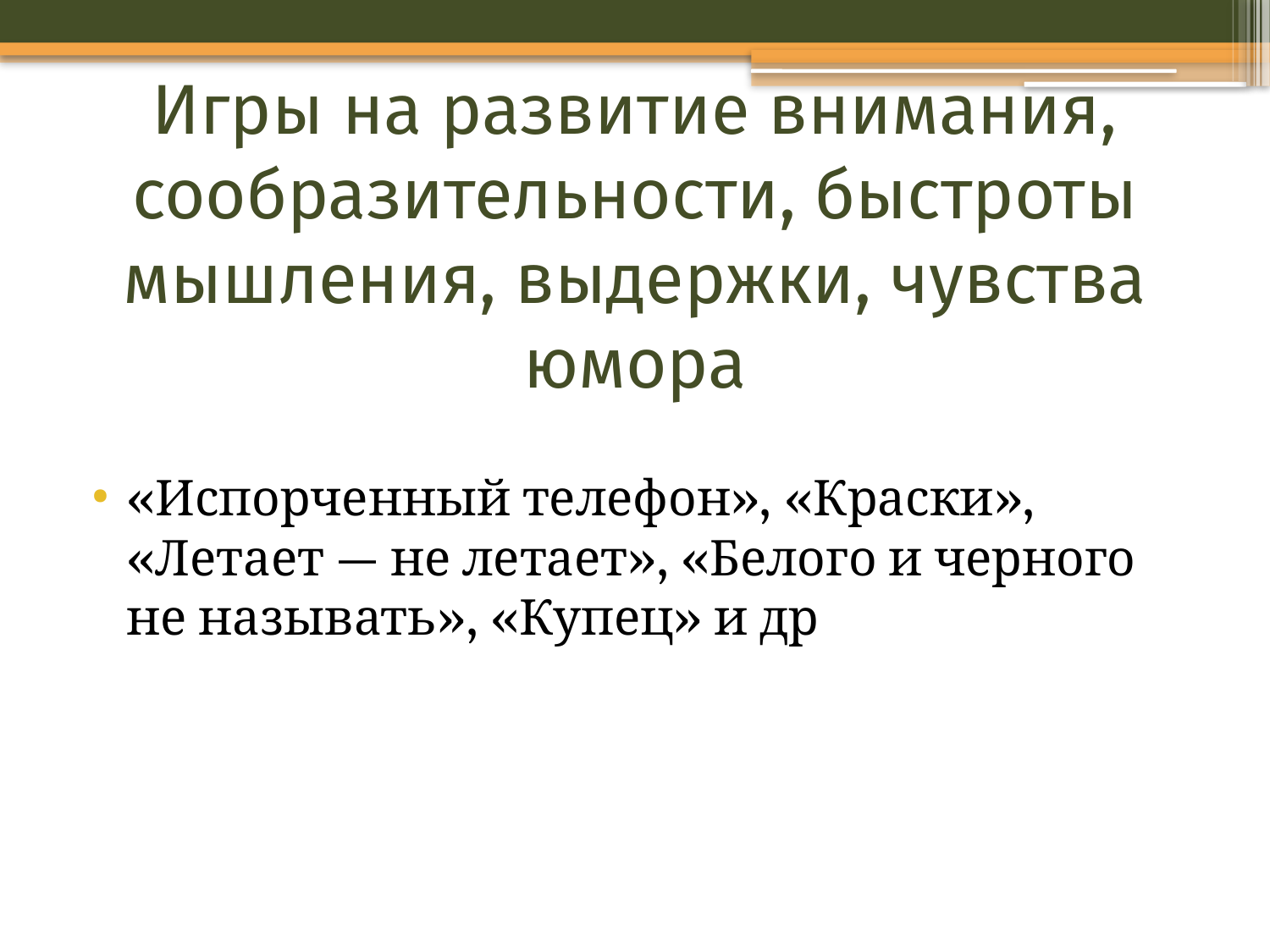

# Игры на развитие внимания, сообразительности, быстроты мышления, выдержки, чувства юмора

«Испорченный телефон», «Краски», «Летает — не летает», «Белого и черного не называть», «Купец» и др